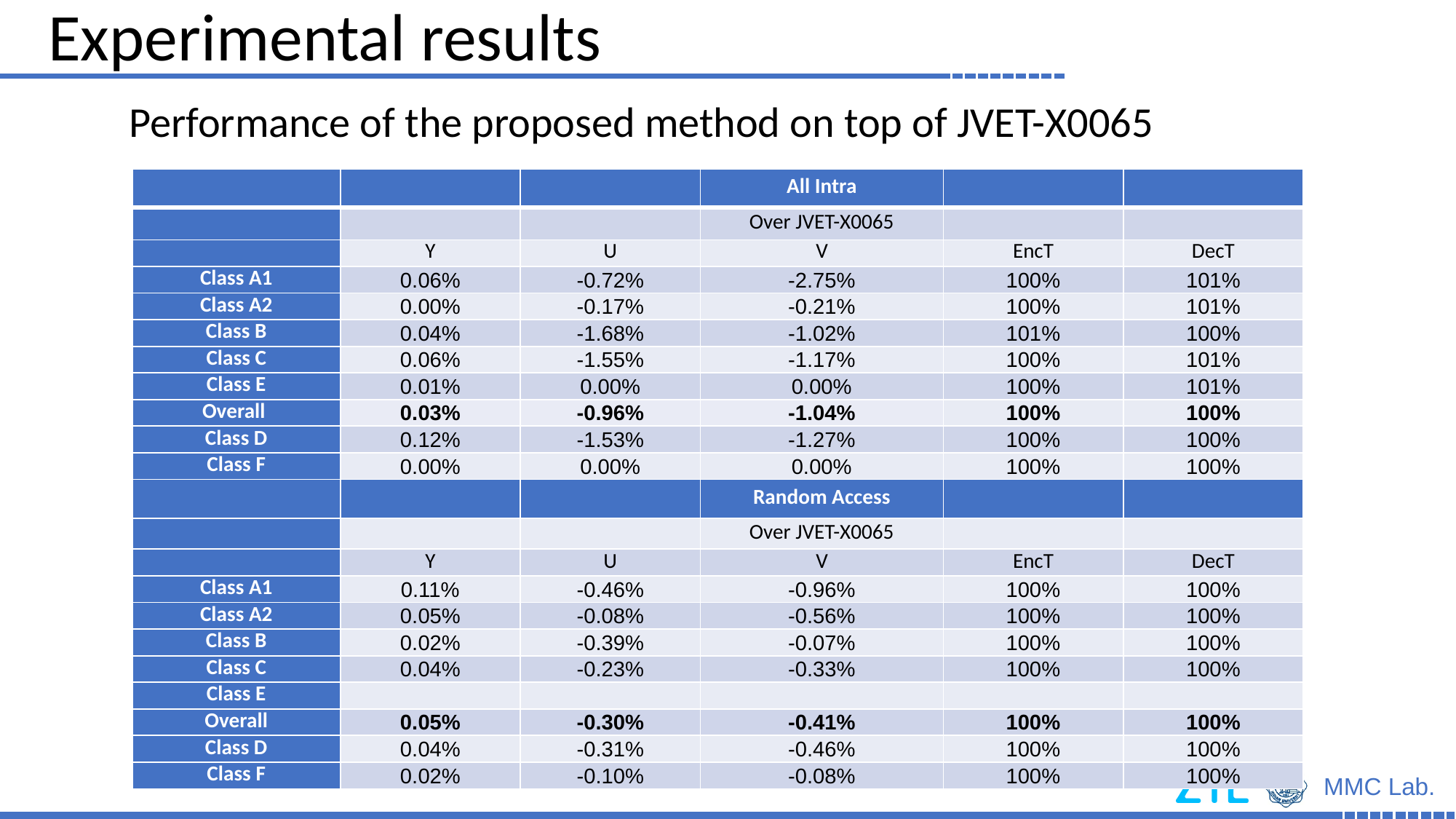

Experimental results
Performance of the proposed method on top of JVET-X0065

|  |  |  | All Intra |  |  |
| --- | --- | --- | --- | --- | --- |
|  |  |  | Over JVET-X0065 |  |  |
|  | Y | U | V | EncT | DecT |
| Class A1 | 0.06% | -0.72% | -2.75% | 100% | 101% |
| Class A2 | 0.00% | -0.17% | -0.21% | 100% | 101% |
| Class B | 0.04% | -1.68% | -1.02% | 101% | 100% |
| Class C | 0.06% | -1.55% | -1.17% | 100% | 101% |
| Class E | 0.01% | 0.00% | 0.00% | 100% | 101% |
| Overall | 0.03% | -0.96% | -1.04% | 100% | 100% |
| Class D | 0.12% | -1.53% | -1.27% | 100% | 100% |
| Class F | 0.00% | 0.00% | 0.00% | 100% | 100% |
|  |  |  | Random Access |  |  |
|  |  |  | Over JVET-X0065 |  |  |
|  | Y | U | V | EncT | DecT |
| Class A1 | 0.11% | -0.46% | -0.96% | 100% | 100% |
| Class A2 | 0.05% | -0.08% | -0.56% | 100% | 100% |
| Class B | 0.02% | -0.39% | -0.07% | 100% | 100% |
| Class C | 0.04% | -0.23% | -0.33% | 100% | 100% |
| Class E |  |  |  |  |  |
| Overall | 0.05% | -0.30% | -0.41% | 100% | 100% |
| Class D | 0.04% | -0.31% | -0.46% | 100% | 100% |
| Class F | 0.02% | -0.10% | -0.08% | 100% | 100% |